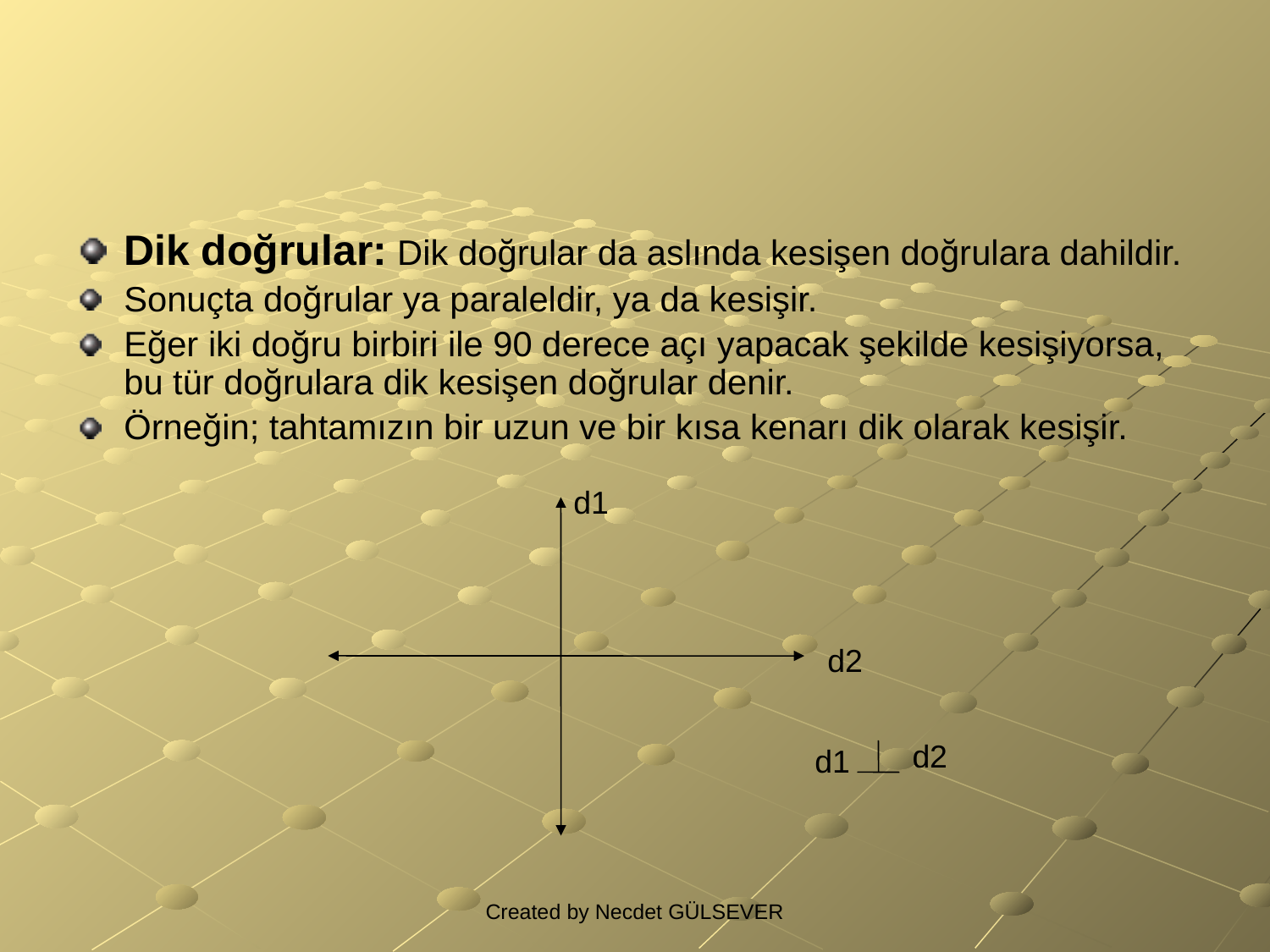

#
Dik doğrular: Dik doğrular da aslında kesişen doğrulara dahildir.
Sonuçta doğrular ya paraleldir, ya da kesişir.
Eğer iki doğru birbiri ile 90 derece açı yapacak şekilde kesişiyorsa, bu tür doğrulara dik kesişen doğrular denir.
Örneğin; tahtamızın bir uzun ve bir kısa kenarı dik olarak kesişir.
d1

d2

d2
d1

Created by Necdet GÜLSEVER